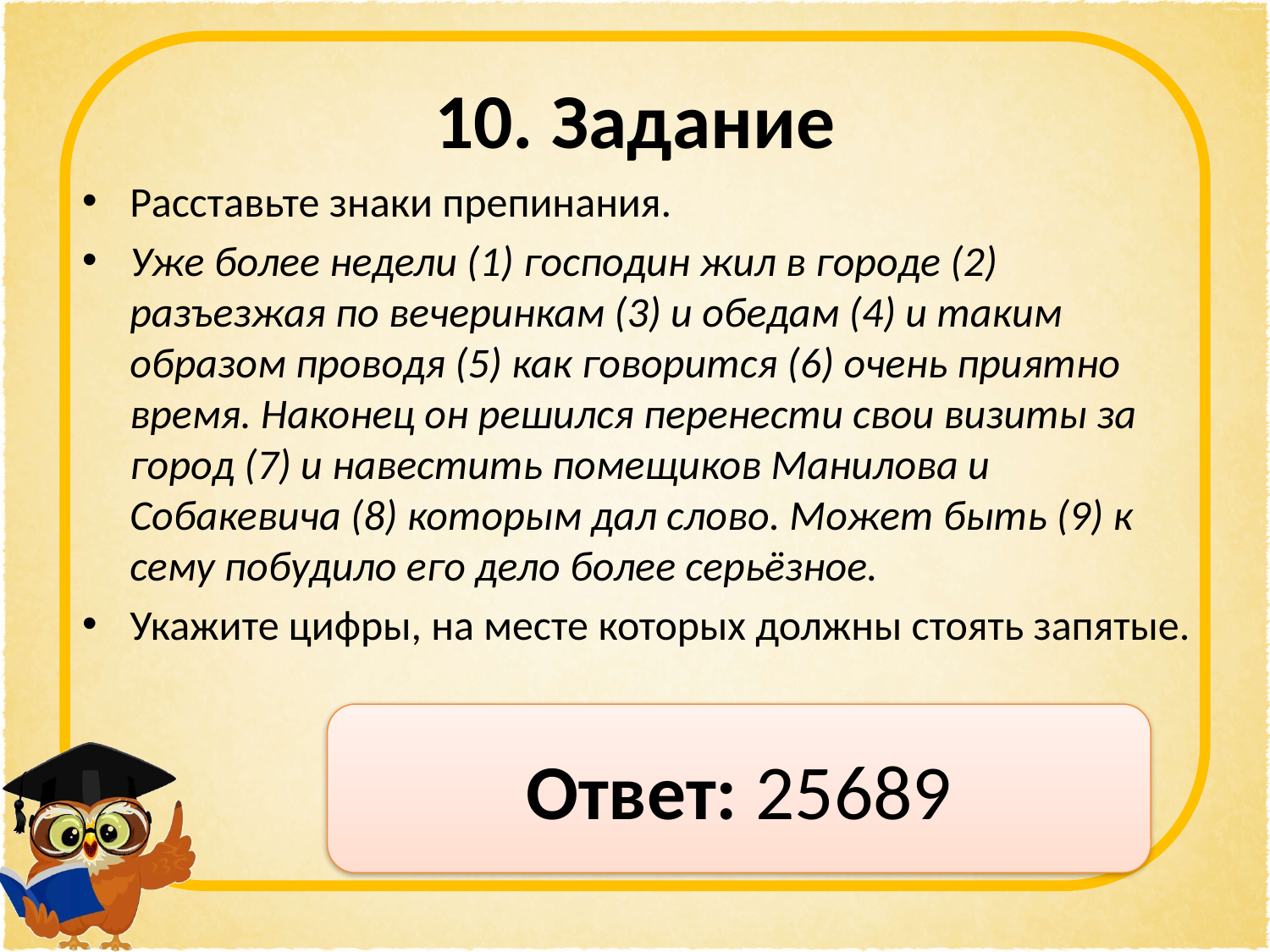

# 10. Задание
Расставьте знаки препинания.
Уже более недели (1) господин жил в городе (2) разъезжая по вечеринкам (3) и обедам (4) и таким образом проводя (5) как говорится (6) очень приятно время. Наконец он решился перенести свои визиты за город (7) и навестить помещиков Манилова и Собакевича (8) которым дал слово. Может быть (9) к сему побудило его дело более серьёзное.
Укажите цифры, на месте которых должны стоять запятые.
Ответ: 25689